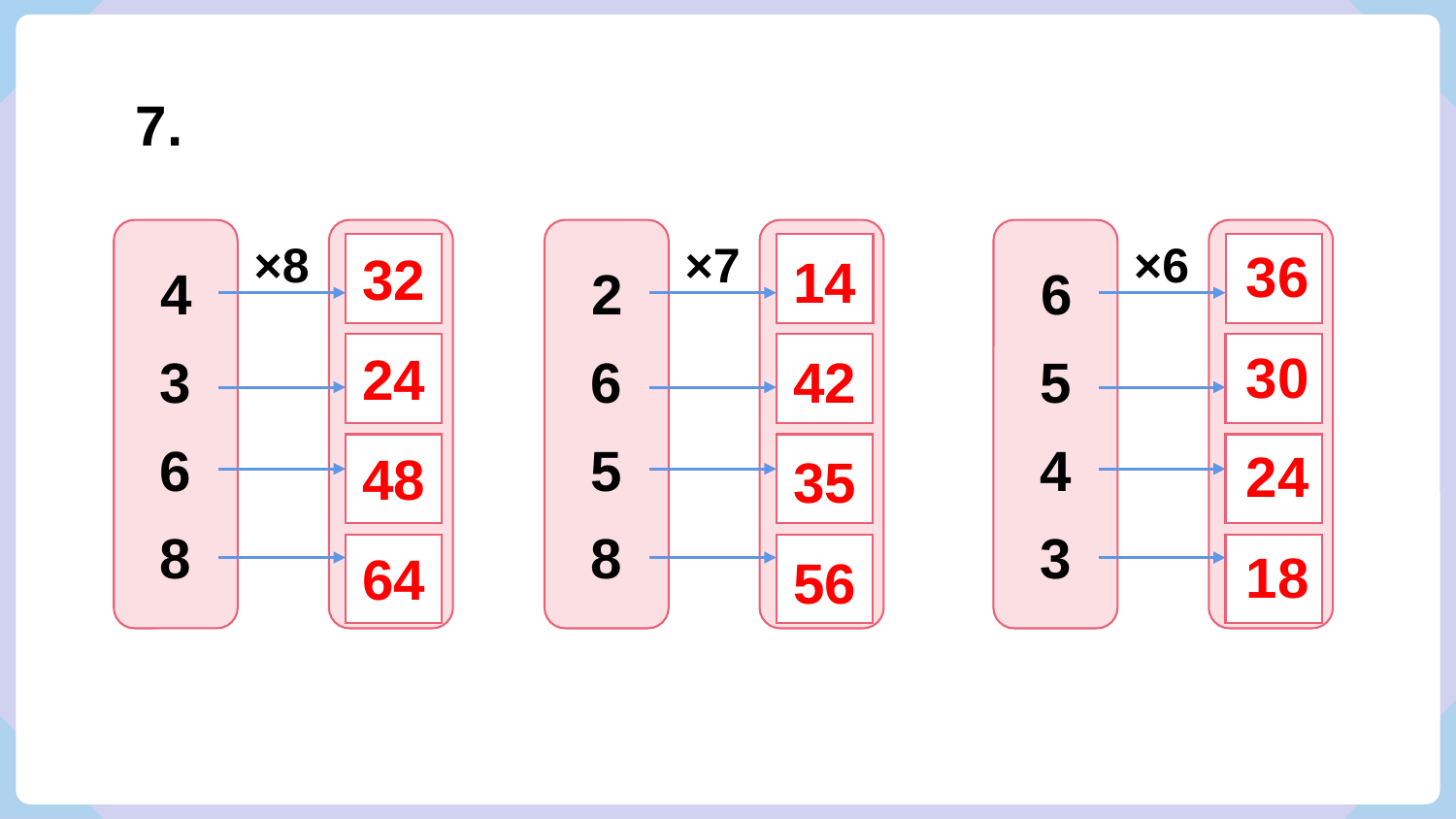

7.

×8
×7
×6
36

32
14
4
2
6
30

24
3
6
5
42
6
5
4
24

48
35
8
8
3
18

64
56